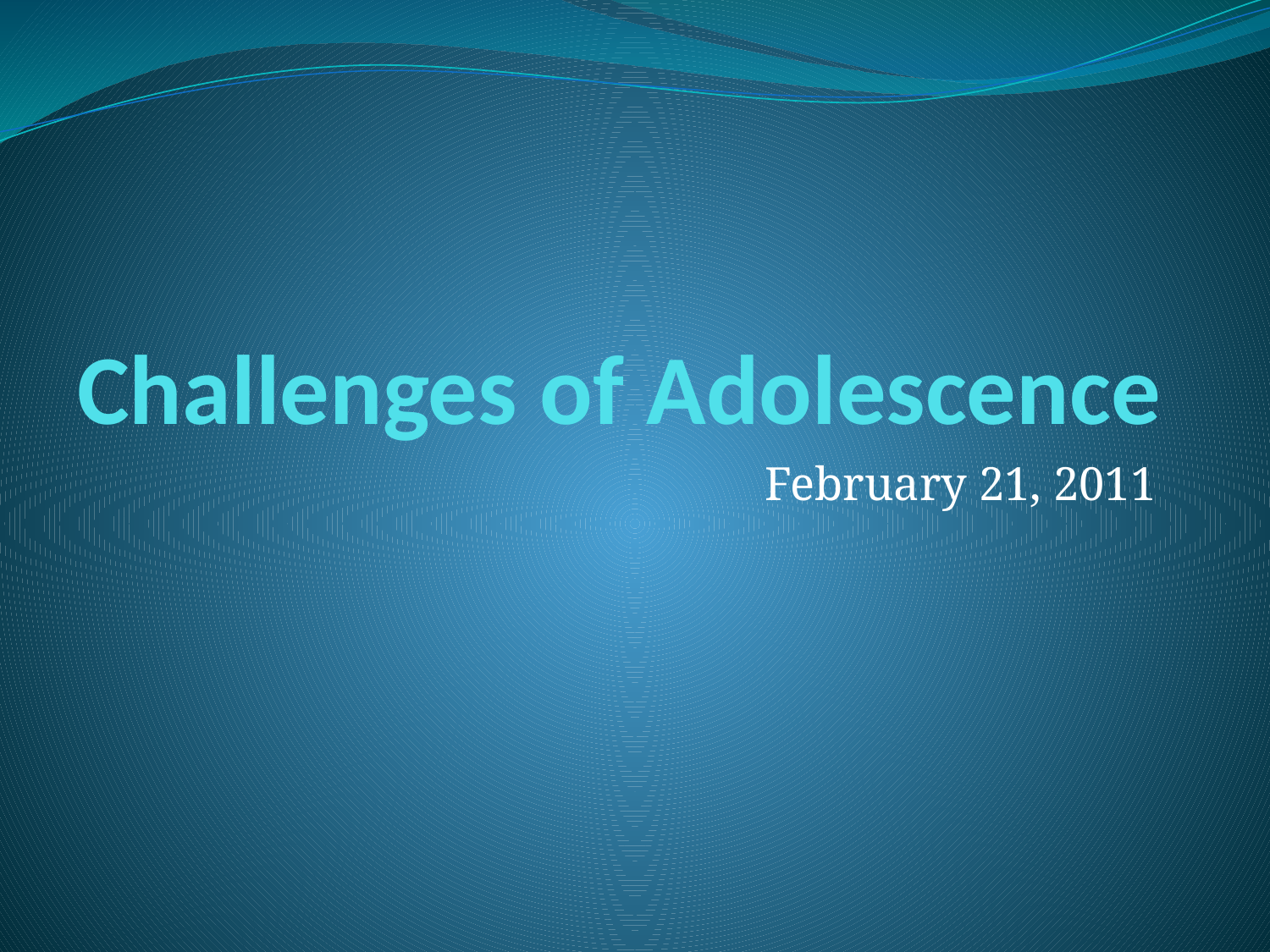

# Challenges of Adolescence
February 21, 2011